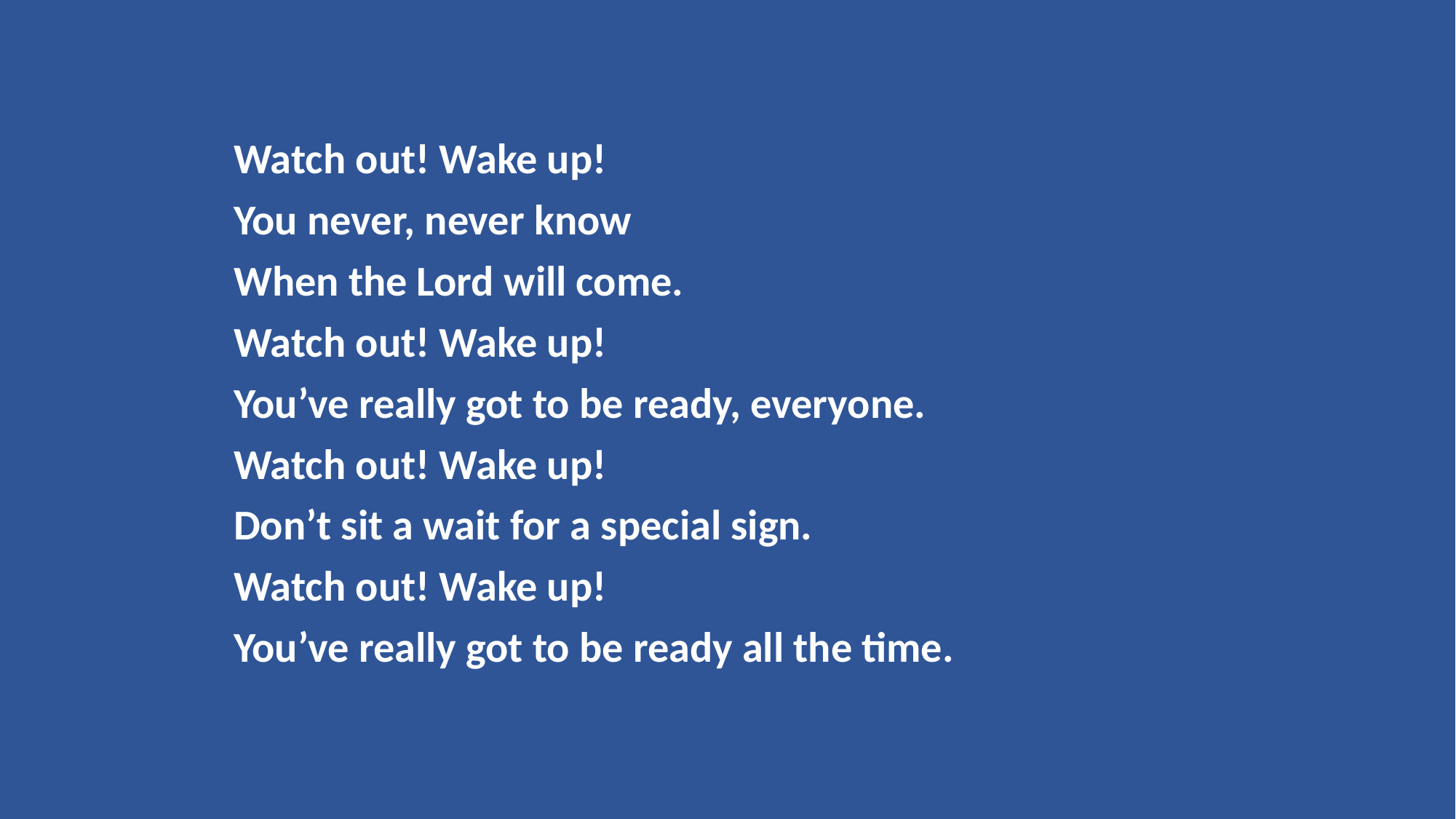

Watch out! Wake up!
You never, never know
When the Lord will come.
Watch out! Wake up!
You’ve really got to be ready, everyone.
Watch out! Wake up!
Don’t sit a wait for a special sign.
Watch out! Wake up!
You’ve really got to be ready all the time.